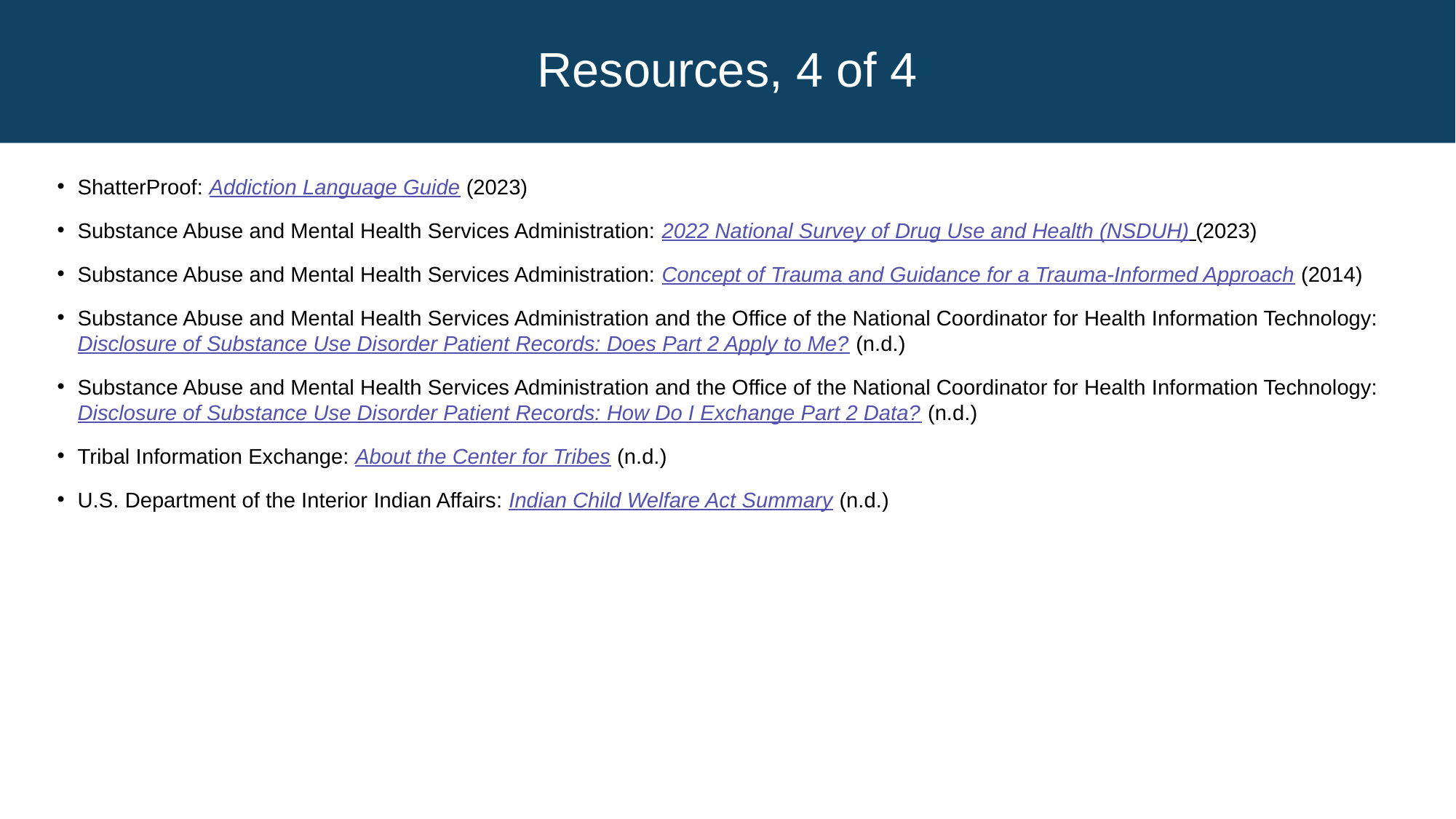

# Resources, 4 of 4
ShatterProof: Addiction Language Guide (2023)
Substance Abuse and Mental Health Services Administration: 2022 National Survey of Drug Use and Health (NSDUH) (2023)
Substance Abuse and Mental Health Services Administration: Concept of Trauma and Guidance for a Trauma-Informed Approach (2014)
Substance Abuse and Mental Health Services Administration and the Office of the National Coordinator for Health Information Technology: Disclosure of Substance Use Disorder Patient Records: Does Part 2 Apply to Me? (n.d.)
Substance Abuse and Mental Health Services Administration and the Office of the National Coordinator for Health Information Technology: Disclosure of Substance Use Disorder Patient Records: How Do I Exchange Part 2 Data? (n.d.)
Tribal Information Exchange: About the Center for Tribes (n.d.)
U.S. Department of the Interior Indian Affairs: Indian Child Welfare Act Summary (n.d.)